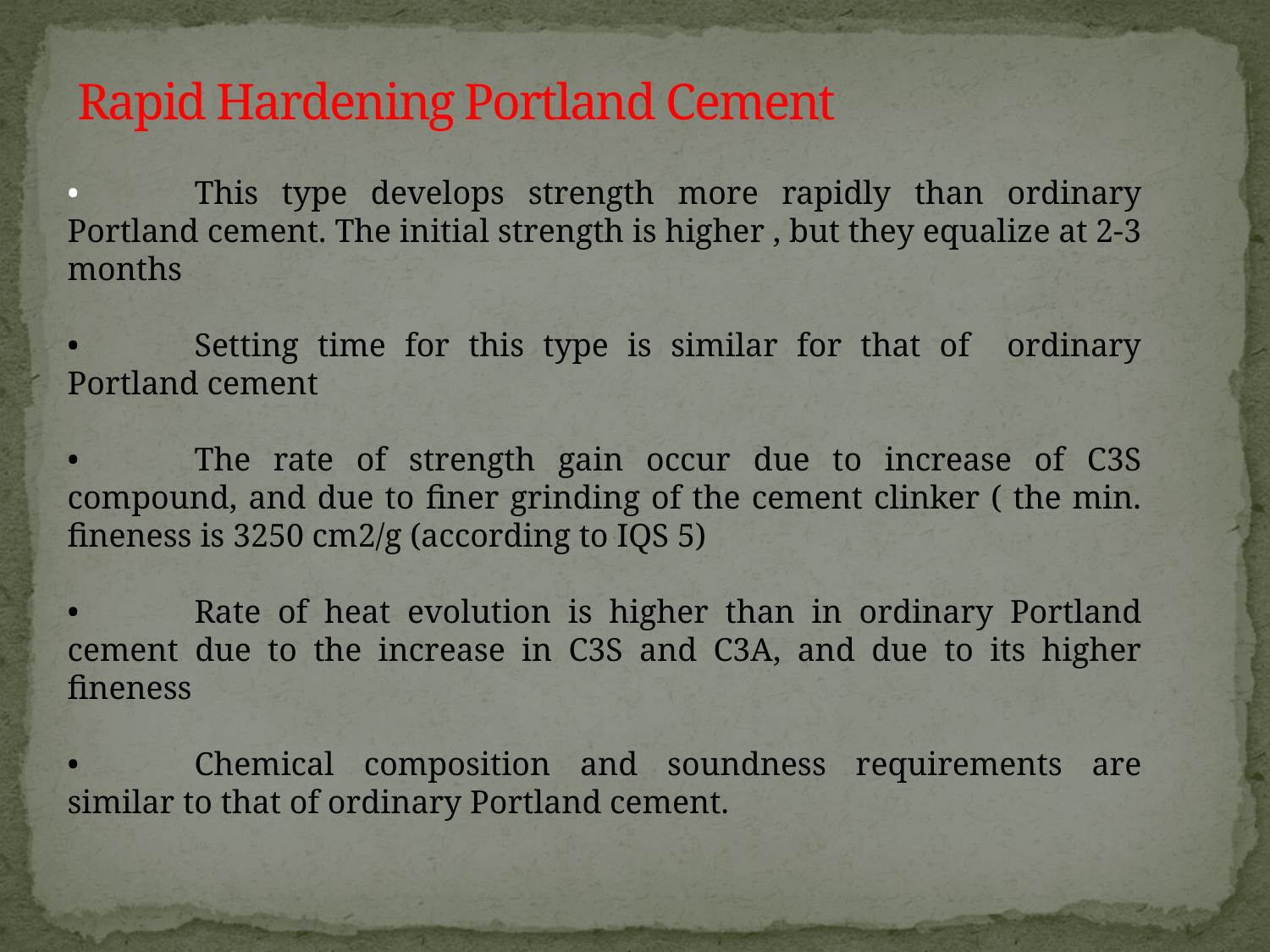

# Rapid Hardening Portland Cement

•	This type develops strength more rapidly than ordinary Portland cement. The initial strength is higher , but they equalize at 2-3 months

•	Setting time for this type is similar for that of  ordinary Portland cement

•	The rate of strength gain occur due to increase of C3S compound, and due to finer grinding of the cement clinker ( the min. fineness is 3250 cm2/g (according to IQS 5)

•	Rate of heat evolution is higher than in ordinary Portland cement due to the increase in C3S and C3A, and due to its higher fineness

•	Chemical composition and soundness requirements are similar to that of ordinary Portland cement.